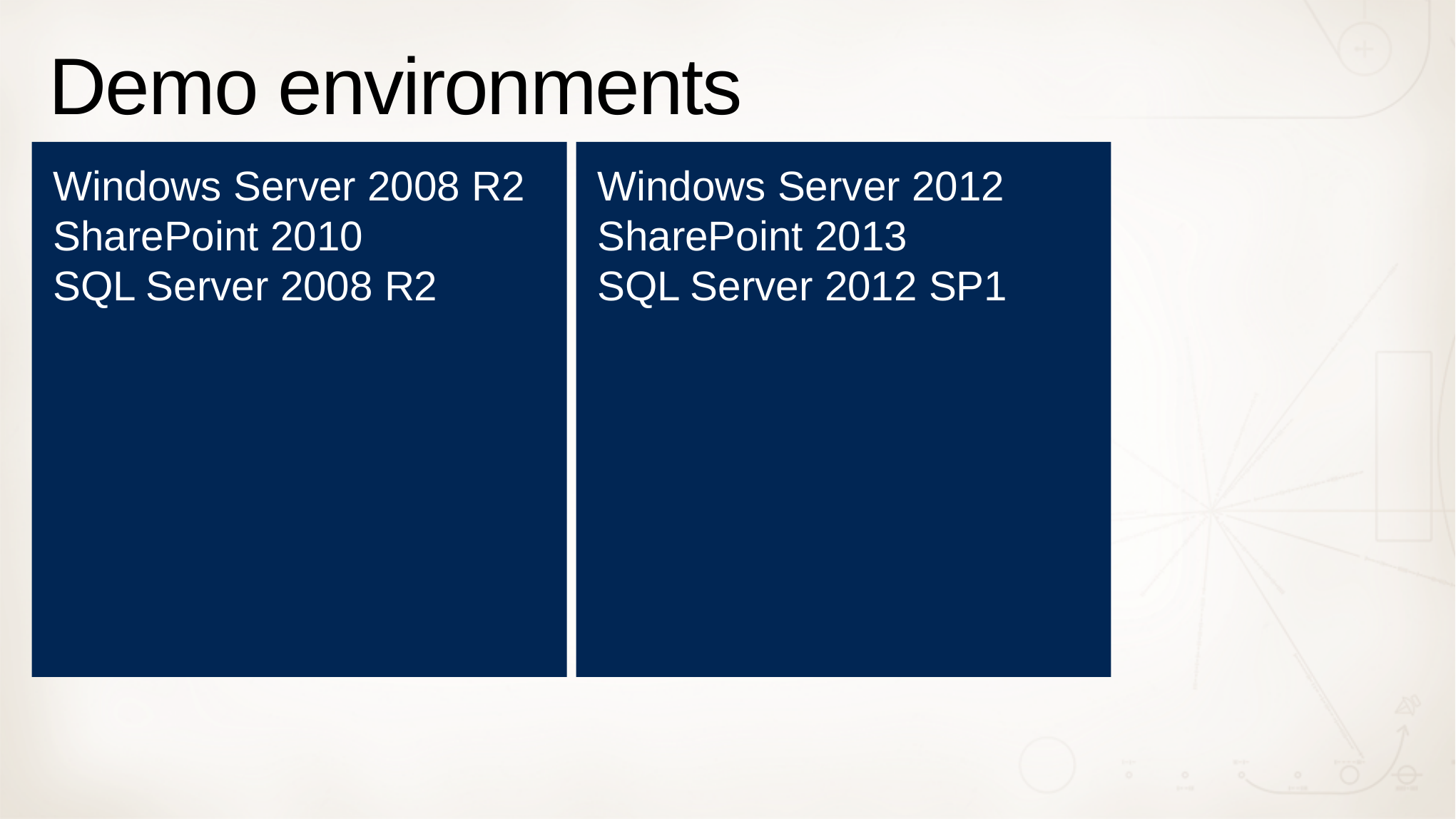

# Demo environments
Windows Server 2008 R2
SharePoint 2010
SQL Server 2008 R2
Windows Server 2012
SharePoint 2013
SQL Server 2012 SP1